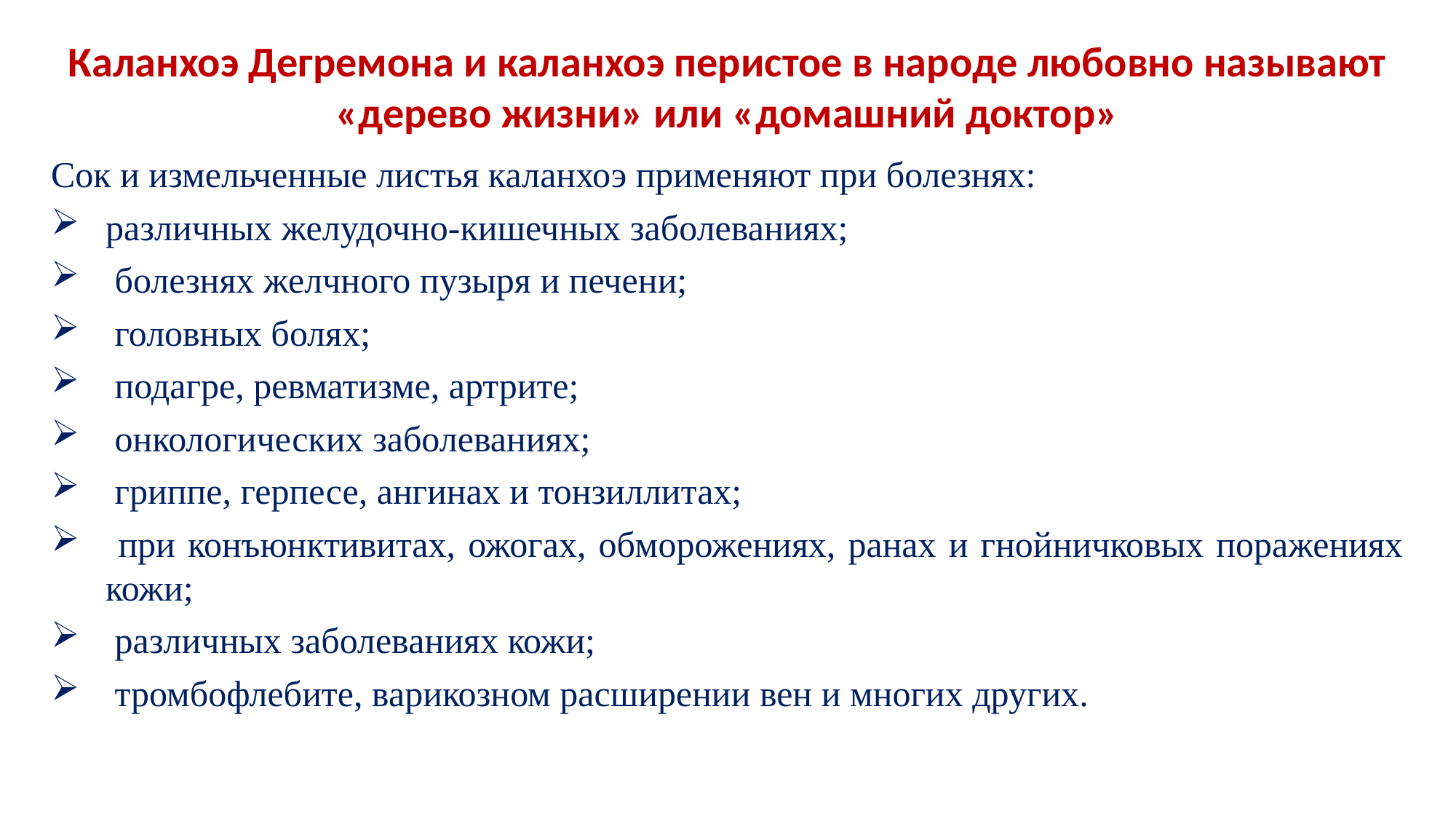

Каланхоэ Дегремона и каланхоэ перистое в народе любовно называют «дерево жизни» или «домашний доктор»
Сок и измельченные листья каланхоэ применяют при болезнях:
различных желудочно-кишечных заболеваниях;
 болезнях желчного пузыря и печени;
 головных болях;
 подагре, ревматизме, артрите;
 онкологических заболеваниях;
 гриппе, герпесе, ангинах и тонзиллитах;
 при конъюнктивитах, ожогах, обморожениях, ранах и гнойничковых поражениях кожи;
 различных заболеваниях кожи;
 тромбофлебите, варикозном расширении вен и многих других.

#